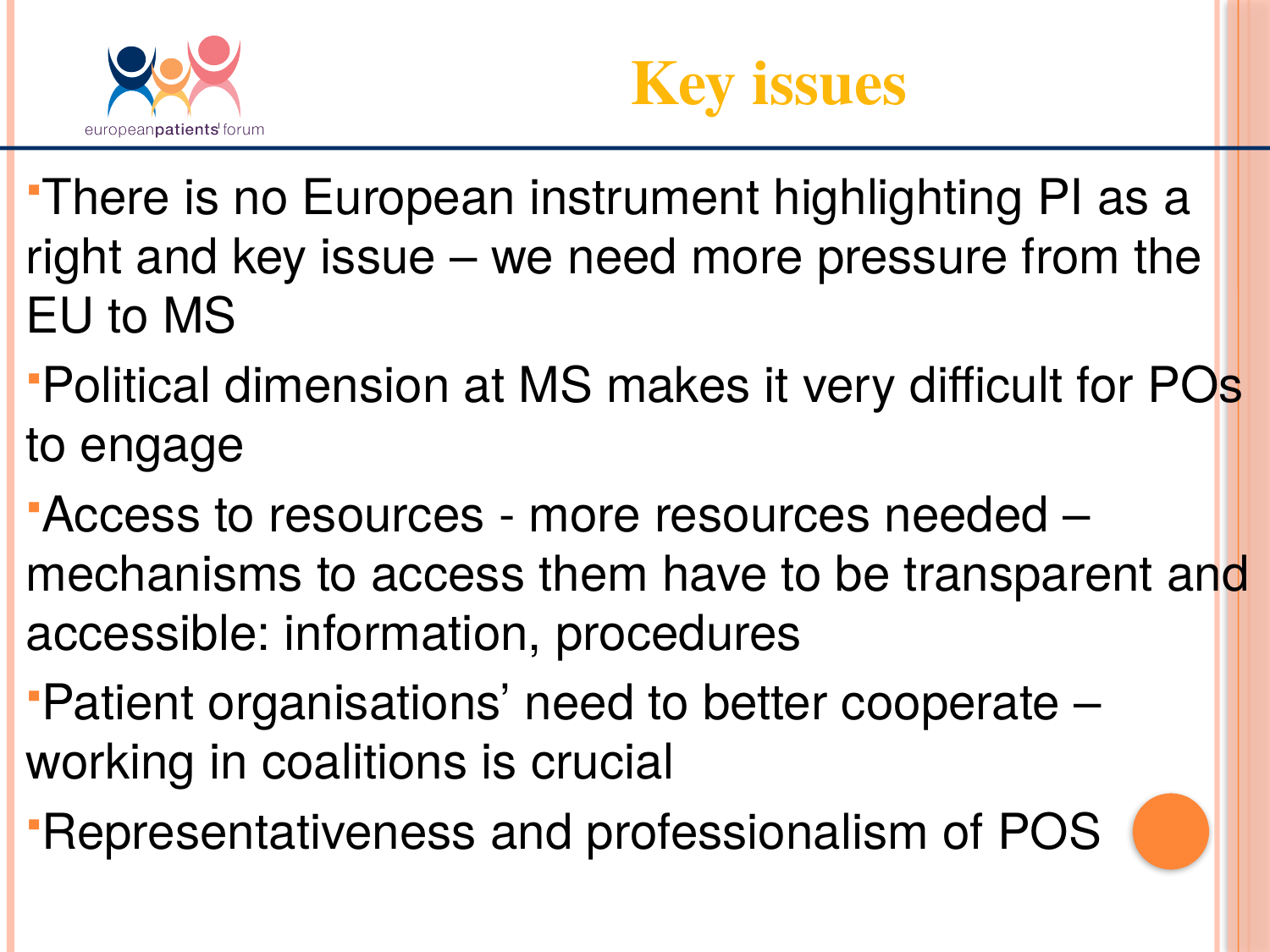

Key issues
There is no European instrument highlighting PI as a right and key issue – we need more pressure from the EU to MS
Political dimension at MS makes it very difficult for POs to engage
Access to resources - more resources needed – mechanisms to access them have to be transparent and accessible: information, procedures
Patient organisations’ need to better cooperate – working in coalitions is crucial
Representativeness and professionalism of POS